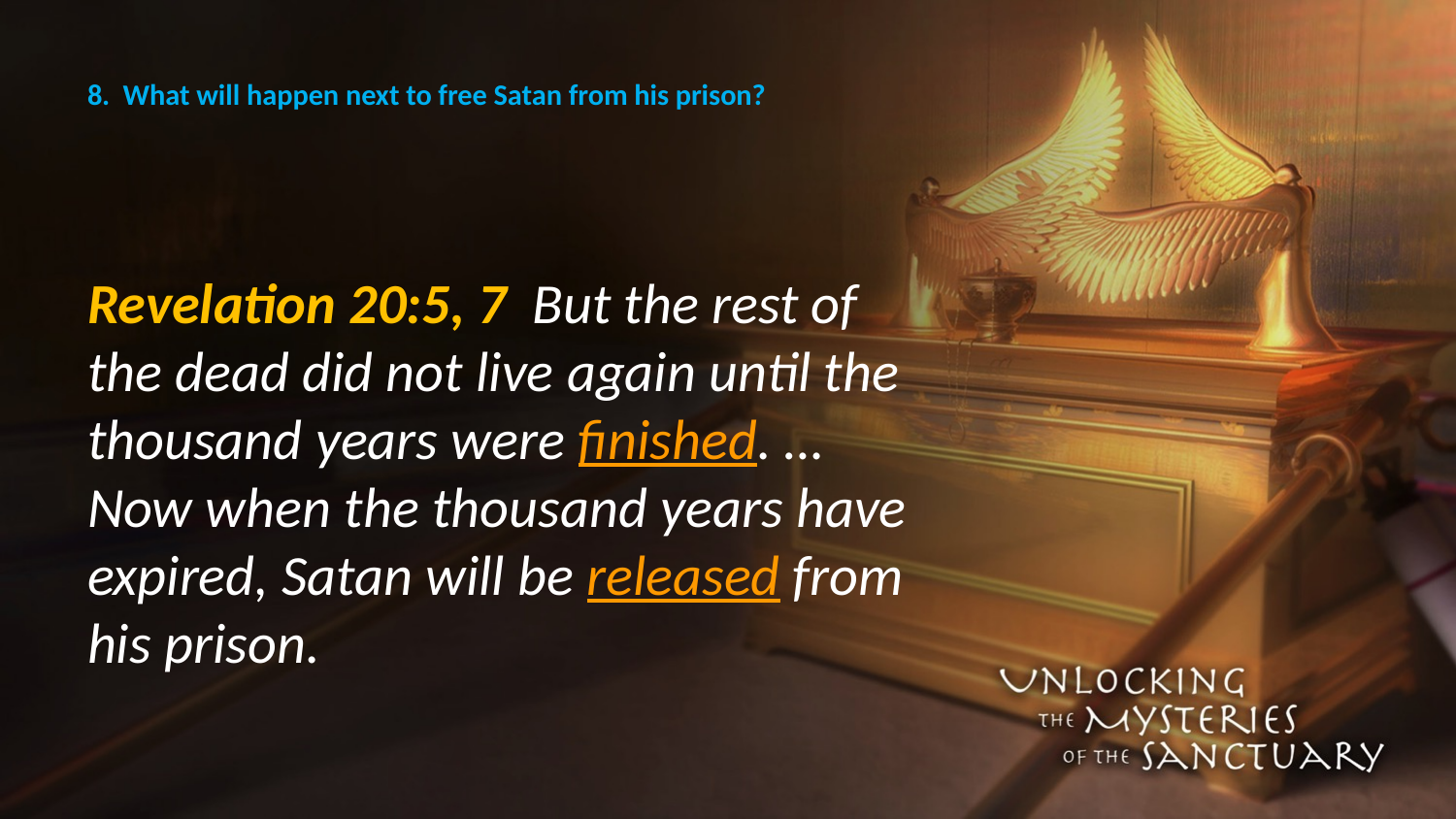

# 8.  What will happen next to free Satan from his prison?

Revelation 20:5, 7  But the rest of the dead did not live again until the thousand years were finished. … Now when the thousand years have expired, Satan will be released from his prison.